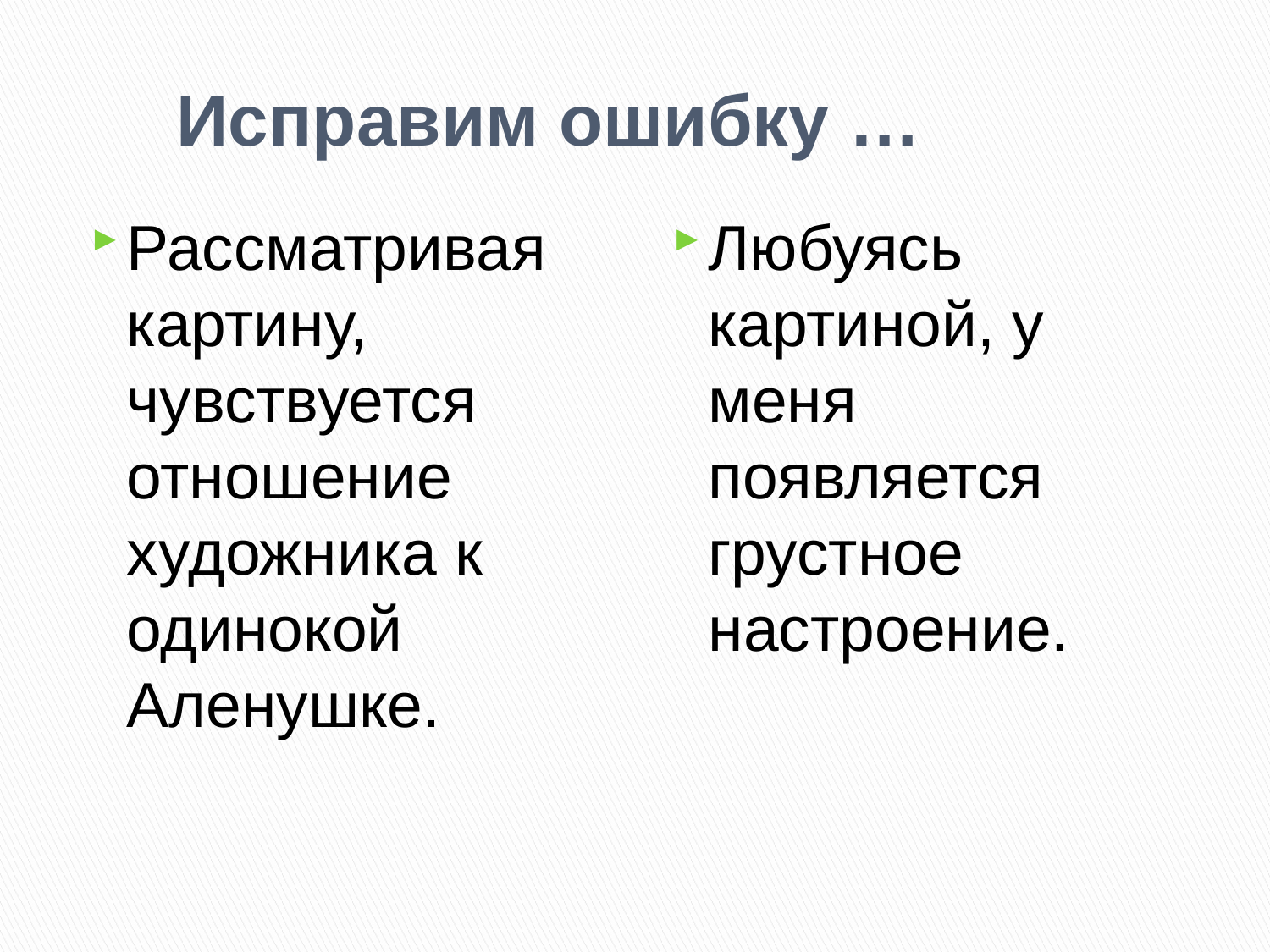

# Исправим ошибку …
Рассматривая картину, чувствуется отношение художника к одинокой Аленушке.

Любуясь картиной, у меня появляется грустное  настроение.